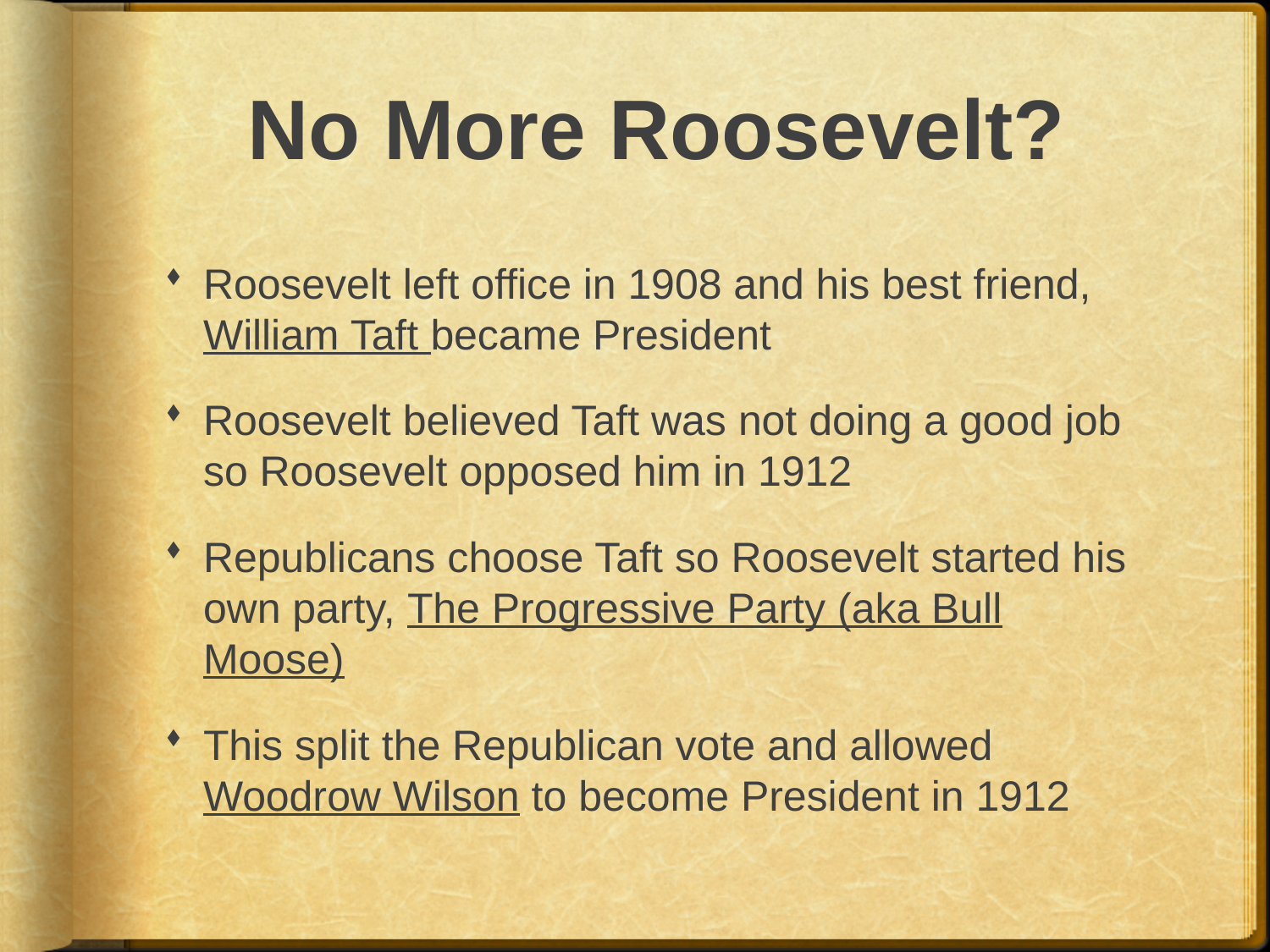

# No More Roosevelt?
Roosevelt left office in 1908 and his best friend, William Taft became President
Roosevelt believed Taft was not doing a good job so Roosevelt opposed him in 1912
Republicans choose Taft so Roosevelt started his own party, The Progressive Party (aka Bull Moose)
This split the Republican vote and allowed Woodrow Wilson to become President in 1912